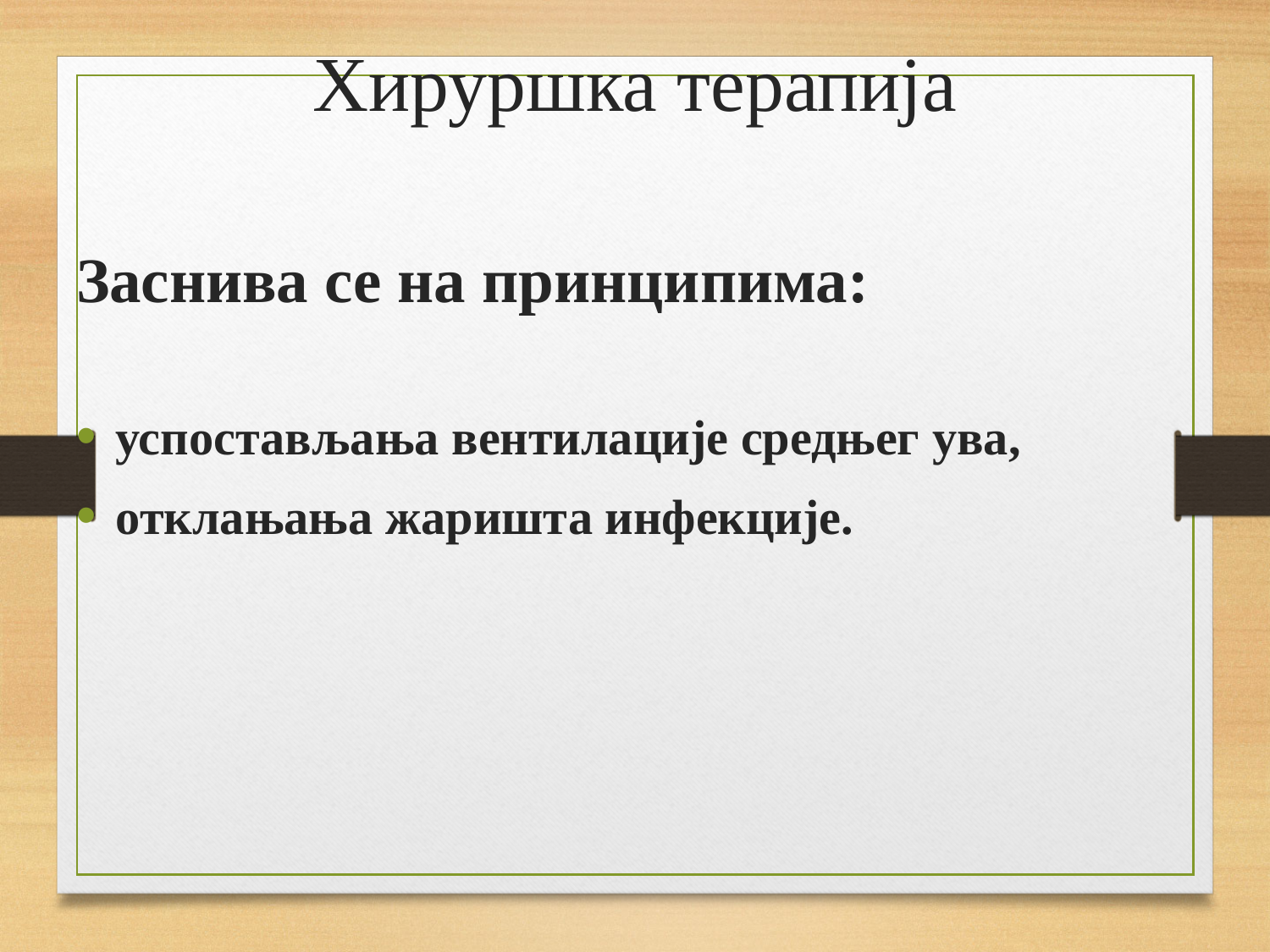

# Хируршка терапија

Заснива се на принципима:

успостављања вентилације средњег ува,
отклањања жаришта инфекције.